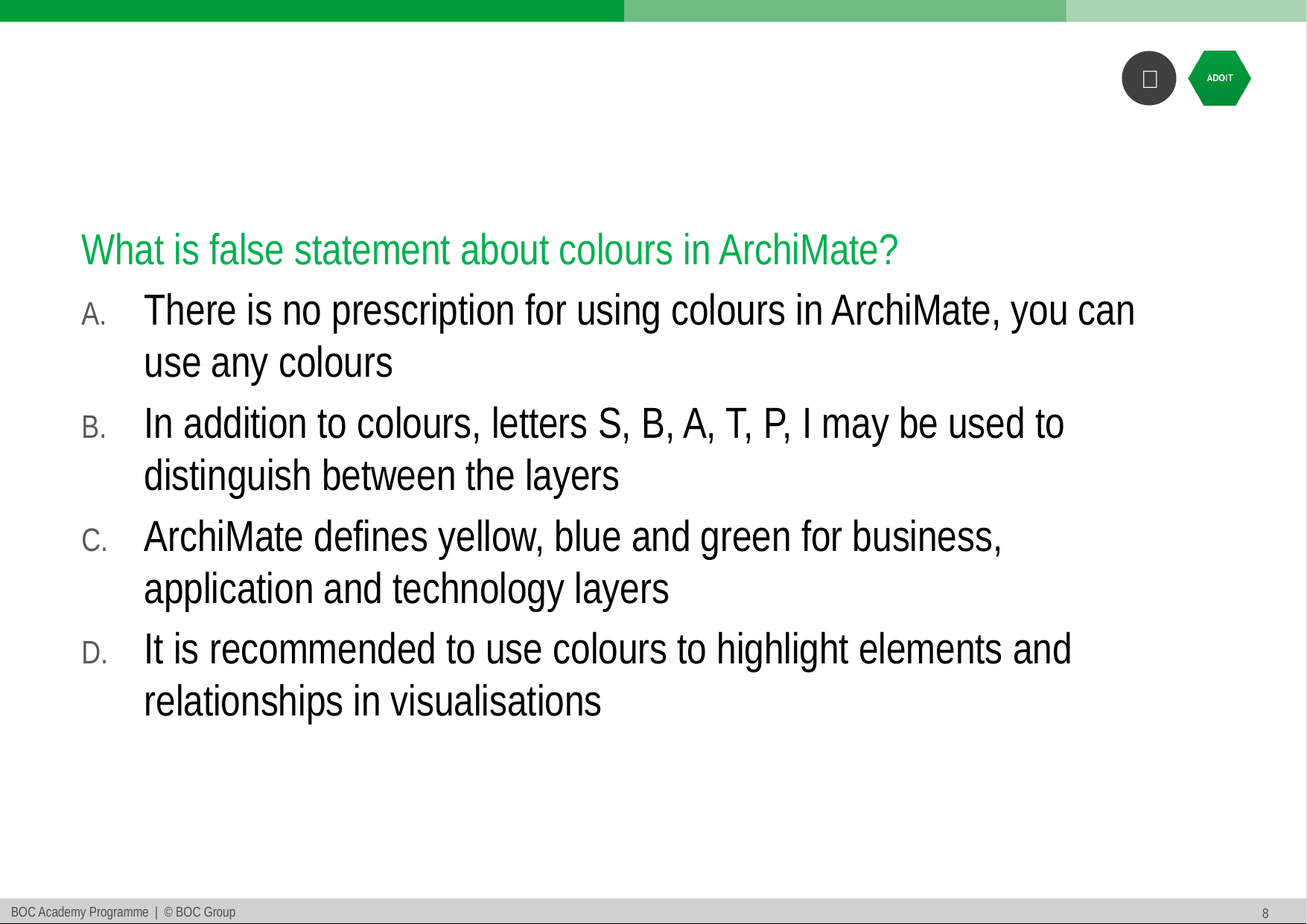

#

What is false statement about colours in ArchiMate?
There is no prescription for using colours in ArchiMate, you can use any colours
In addition to colours, letters S, B, A, T, P, I may be used to distinguish between the layers
ArchiMate defines yellow, blue and green for business, application and technology layers
It is recommended to use colours to highlight elements and relationships in visualisations